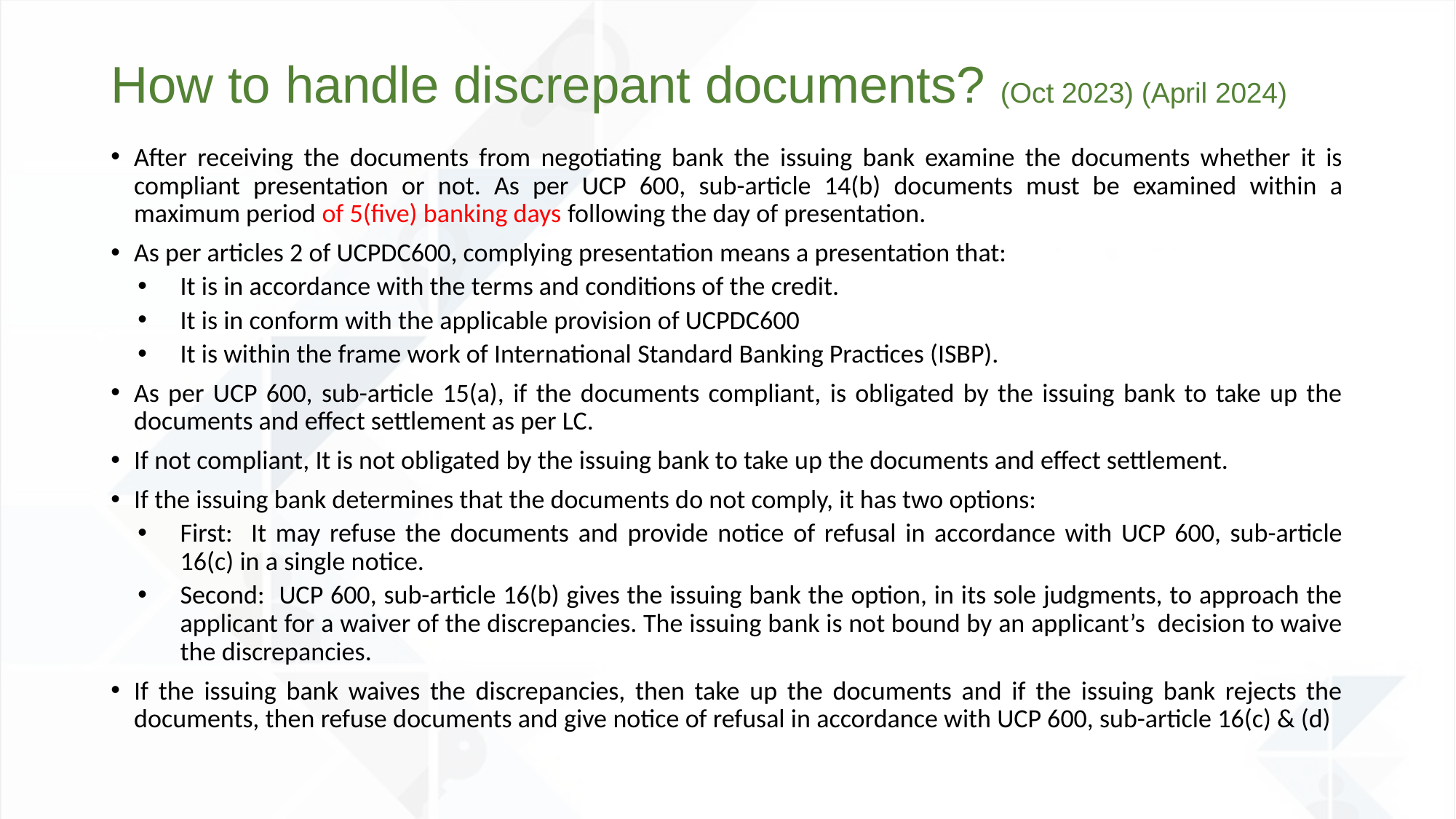

# How to handle discrepant documents? (Oct 2023) (April 2024)
After receiving the documents from negotiating bank the issuing bank examine the documents whether it is compliant presentation or not. As per UCP 600, sub-article 14(b) documents must be examined within a maximum period of 5(five) banking days following the day of presentation.
As per articles 2 of UCPDC600, complying presentation means a presentation that:
It is in accordance with the terms and conditions of the credit.
It is in conform with the applicable provision of UCPDC600
It is within the frame work of International Standard Banking Practices (ISBP).
As per UCP 600, sub-article 15(a), if the documents compliant, is obligated by the issuing bank to take up the documents and effect settlement as per LC.
If not compliant, It is not obligated by the issuing bank to take up the documents and effect settlement.
If the issuing bank determines that the documents do not comply, it has two options:
First:  It may refuse the documents and provide notice of refusal in accordance with UCP 600, sub-article 16(c) in a single notice.
Second:  UCP 600, sub-article 16(b) gives the issuing bank the option, in its sole judgments, to approach the applicant for a waiver of the discrepancies. The issuing bank is not bound by an applicant’s  decision to waive the discrepancies.
If the issuing bank waives the discrepancies, then take up the documents and if the issuing bank rejects the documents, then refuse documents and give notice of refusal in accordance with UCP 600, sub-article 16(c) & (d)